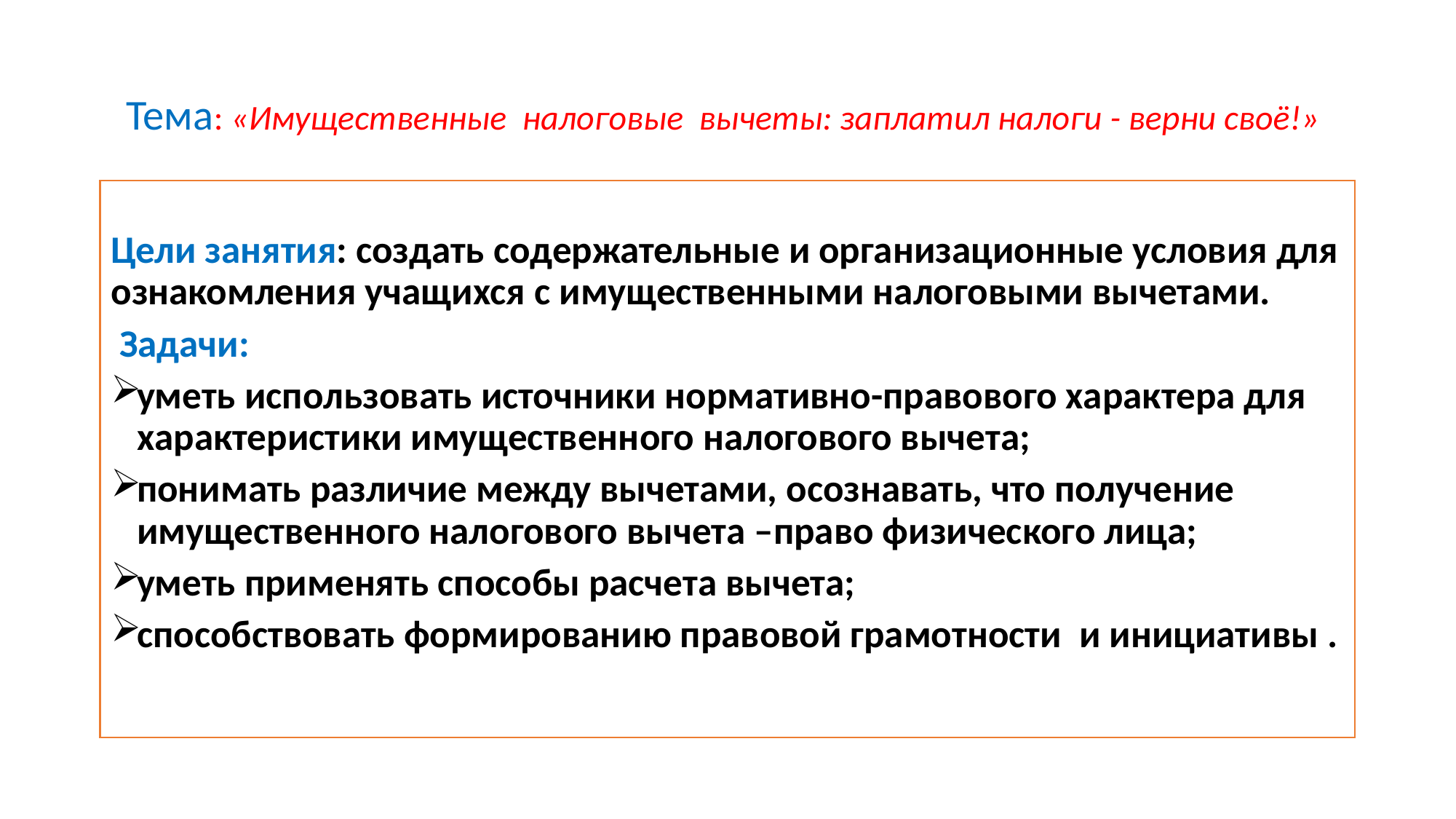

# Тема: «Имущественные  налоговые  вычеты: заплатил налоги - верни своё!»

Цели занятия: создать содержательные и организационные условия для ознакомления учащихся с имущественными налоговыми вычетами.
 Задачи:
уметь использовать источники нормативно-правового характера для характеристики имущественного налогового вычета;
понимать различие между вычетами, осознавать, что получение имущественного налогового вычета –право физического лица;
уметь применять способы расчета вычета;
способствовать формированию правовой грамотности  и инициативы .